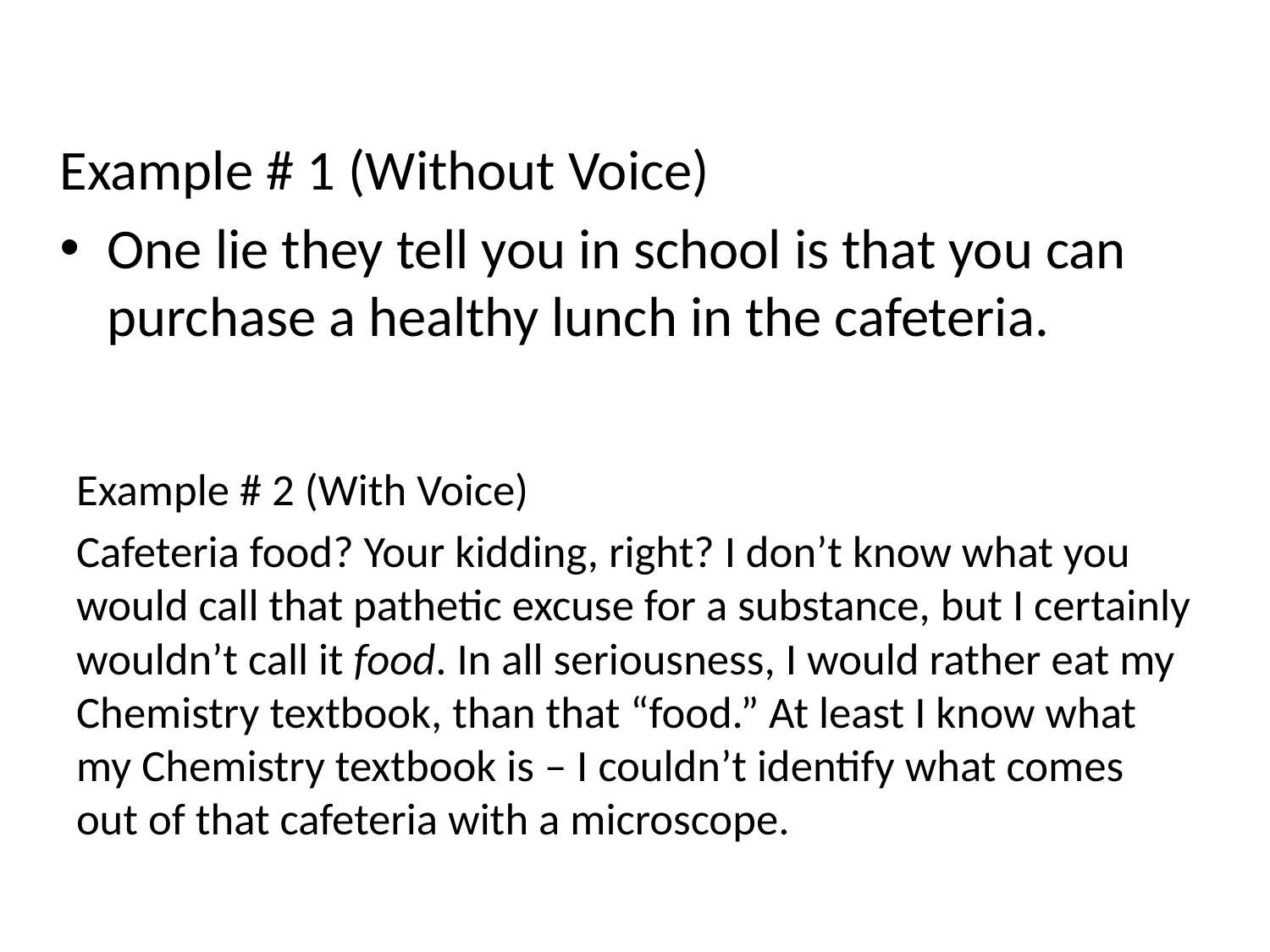

Example # 1 (Without Voice)
One lie they tell you in school is that you can purchase a healthy lunch in the cafeteria.

Example # 2 (With Voice)
Cafeteria food? Your kidding, right? I don’t know what you would call that pathetic excuse for a substance, but I certainly wouldn’t call it food. In all seriousness, I would rather eat my Chemistry textbook, than that “food.” At least I know what my Chemistry textbook is – I couldn’t identify what comes out of that cafeteria with a microscope.